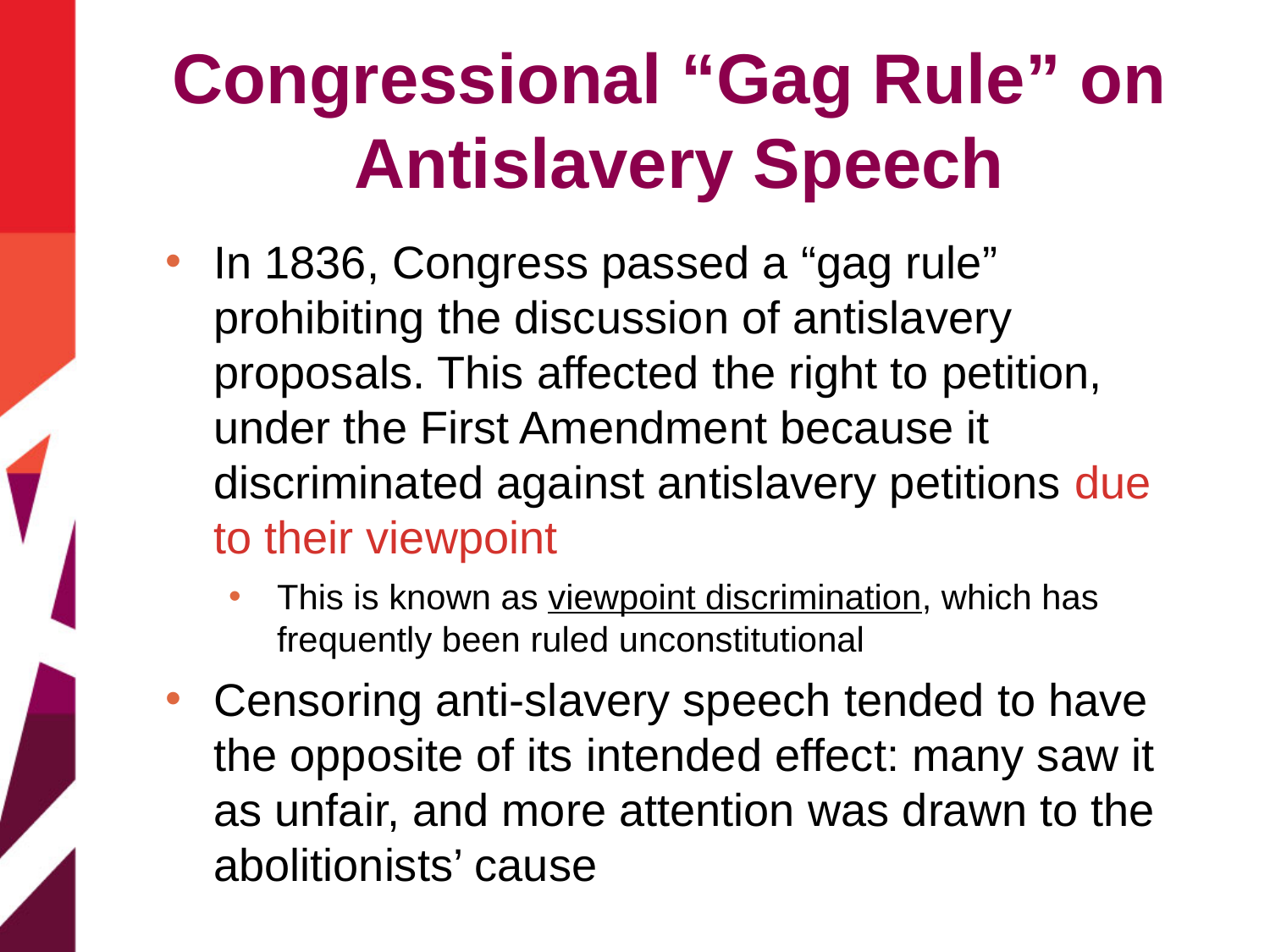

# Congressional “Gag Rule” on
Antislavery Speech
In 1836, Congress passed a “gag rule” prohibiting the discussion of antislavery proposals. This affected the right to petition, under the First Amendment because it discriminated against antislavery petitions due to their viewpoint
This is known as viewpoint discrimination, which has frequently been ruled unconstitutional
Censoring anti-slavery speech tended to have the opposite of its intended effect: many saw it as unfair, and more attention was drawn to the abolitionists’ cause